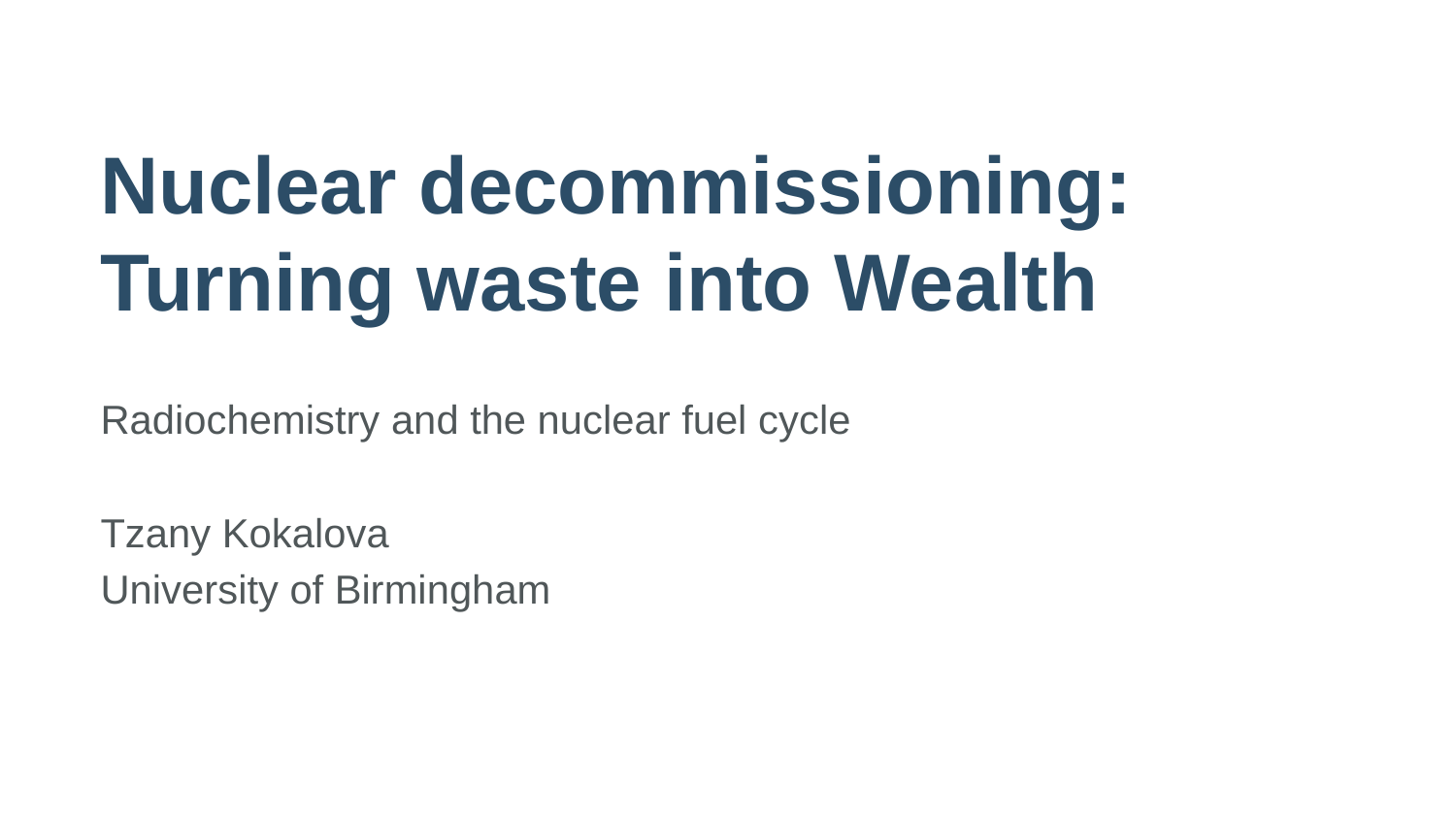

# Nuclear decommissioning: Turning waste into Wealth
Radiochemistry and the nuclear fuel cycle

Tzany Kokalova
University of Birmingham